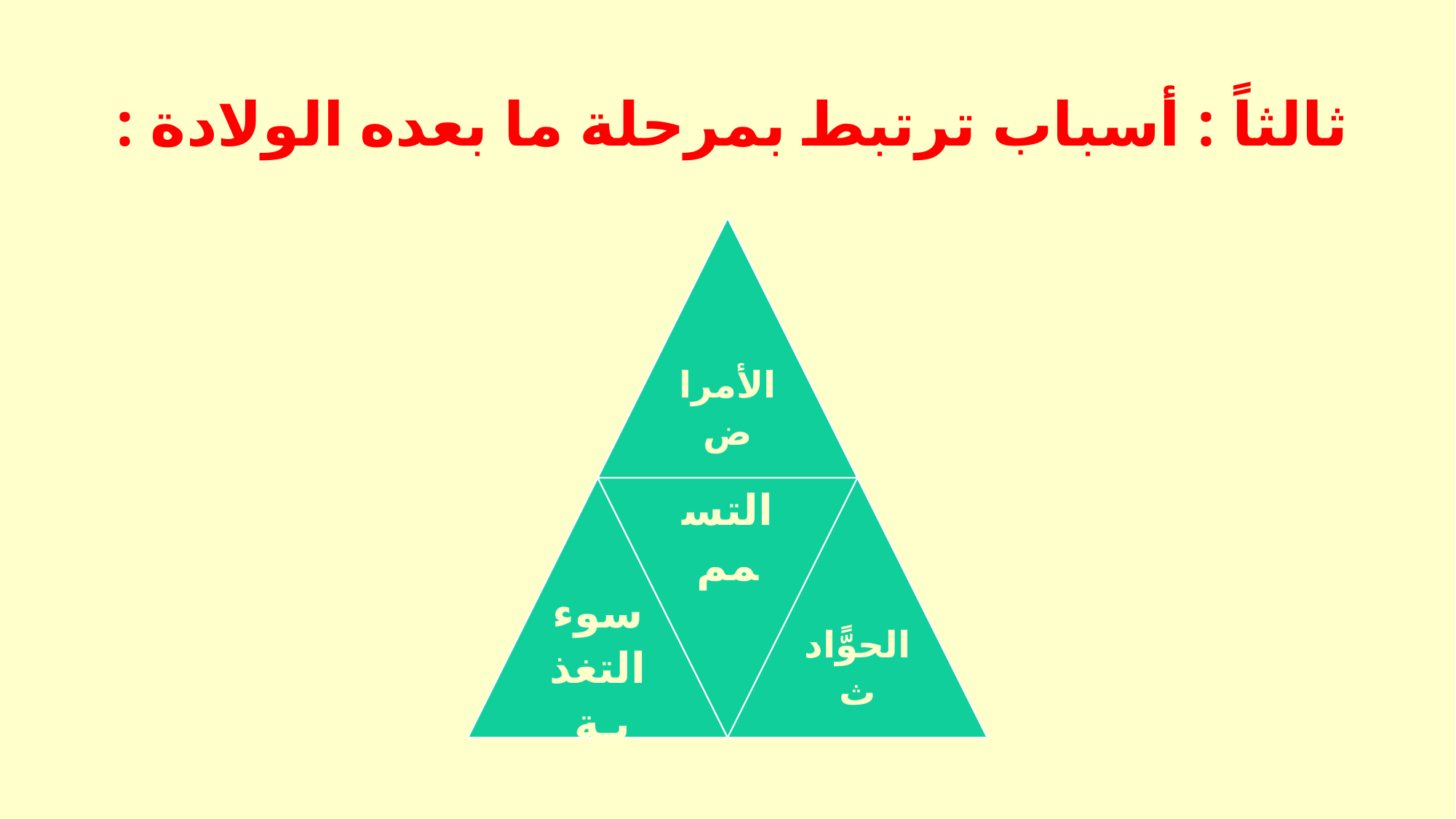

# ثالثاً : أسباب ترتبط بمرحلة ما بعده الولادة :
سوء التغذيـة
التسمم